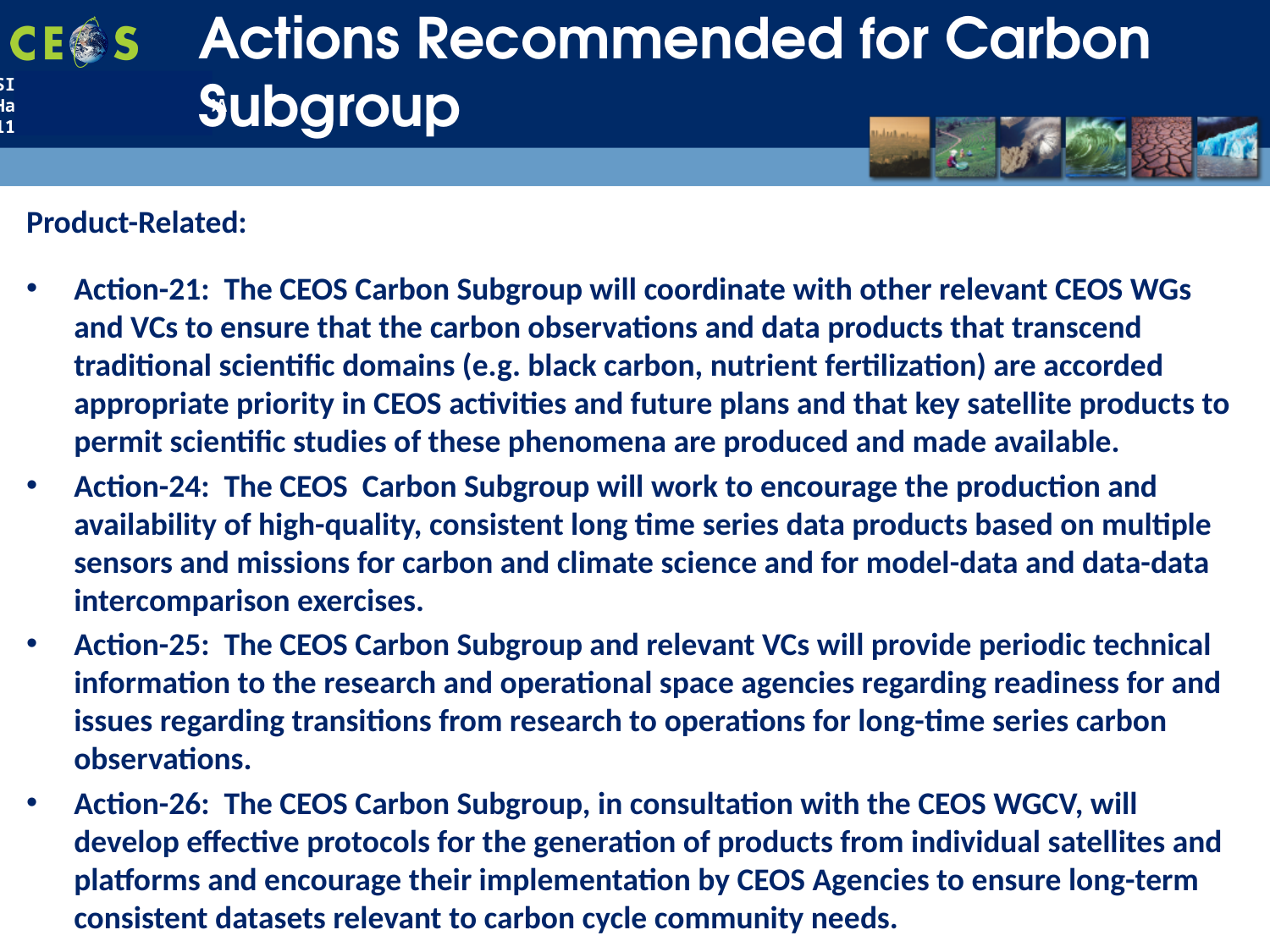

# Actions Recommended for Carbon Subgroup

Product-Related:

Action-21:  The CEOS Carbon Subgroup will coordinate with other relevant CEOS WGs and VCs to ensure that the carbon observations and data products that transcend traditional scientific domains (e.g. black carbon, nutrient fertilization) are accorded appropriate priority in CEOS activities and future plans and that key satellite products to permit scientific studies of these phenomena are produced and made available.
Action-24:  The CEOS  Carbon Subgroup will work to encourage the production and availability of high-quality, consistent long time series data products based on multiple sensors and missions for carbon and climate science and for model-data and data-data intercomparison exercises.
Action-25:  The CEOS Carbon Subgroup and relevant VCs will provide periodic technical information to the research and operational space agencies regarding readiness for and issues regarding transitions from research to operations for long-time series carbon observations.
Action-26:  The CEOS Carbon Subgroup, in consultation with the CEOS WGCV, will develop effective protocols for the generation of products from individual satellites and platforms and encourage their implementation by CEOS Agencies to ensure long-term consistent datasets relevant to carbon cycle community needs.